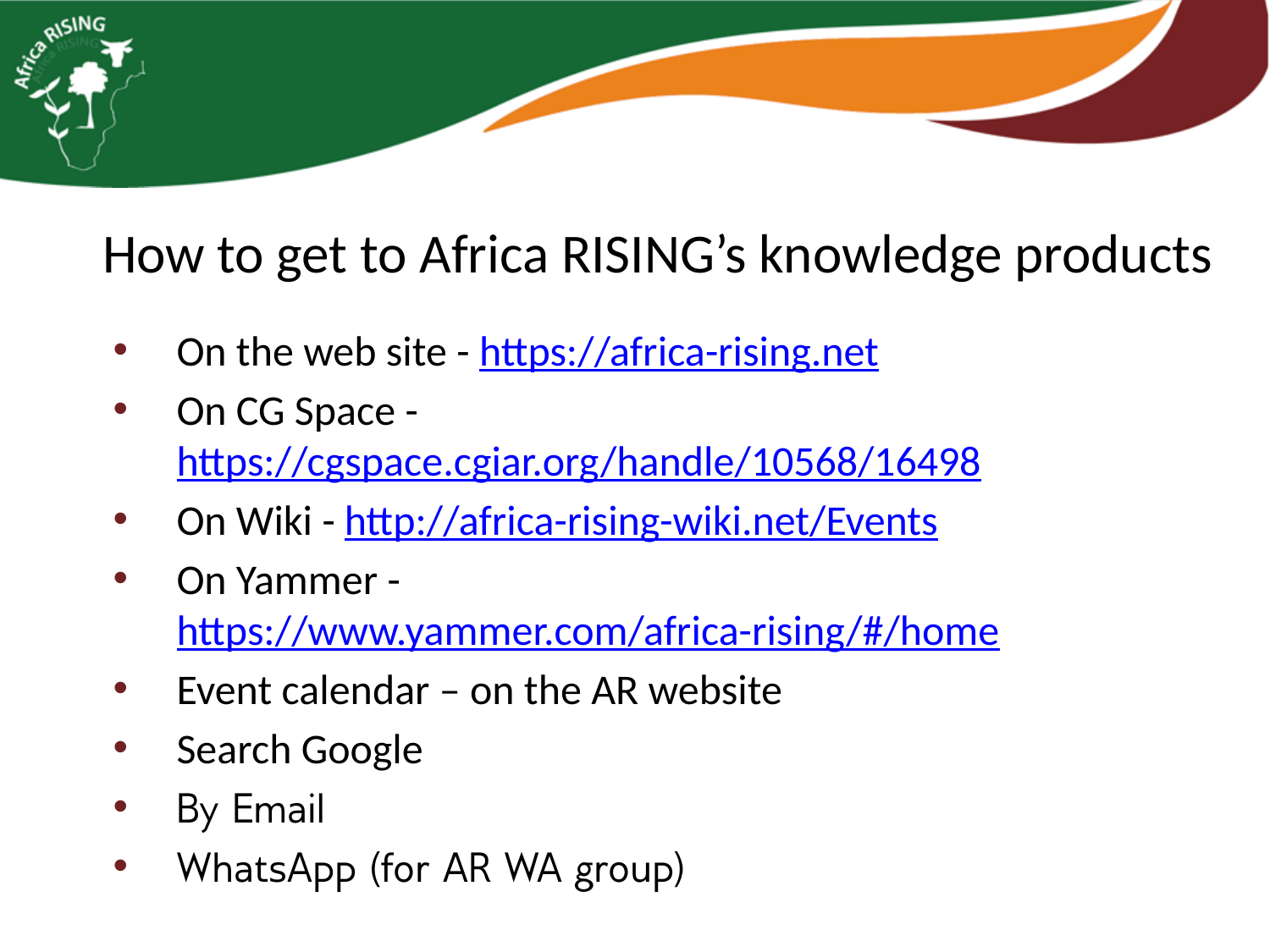

How to get to Africa RISING’s knowledge products
On the web site - https://africa-rising.net
On CG Space - https://cgspace.cgiar.org/handle/10568/16498
On Wiki - http://africa-rising-wiki.net/Events
On Yammer - https://www.yammer.com/africa-rising/#/home
Event calendar – on the AR website
Search Google
By Email
WhatsApp (for AR WA group)